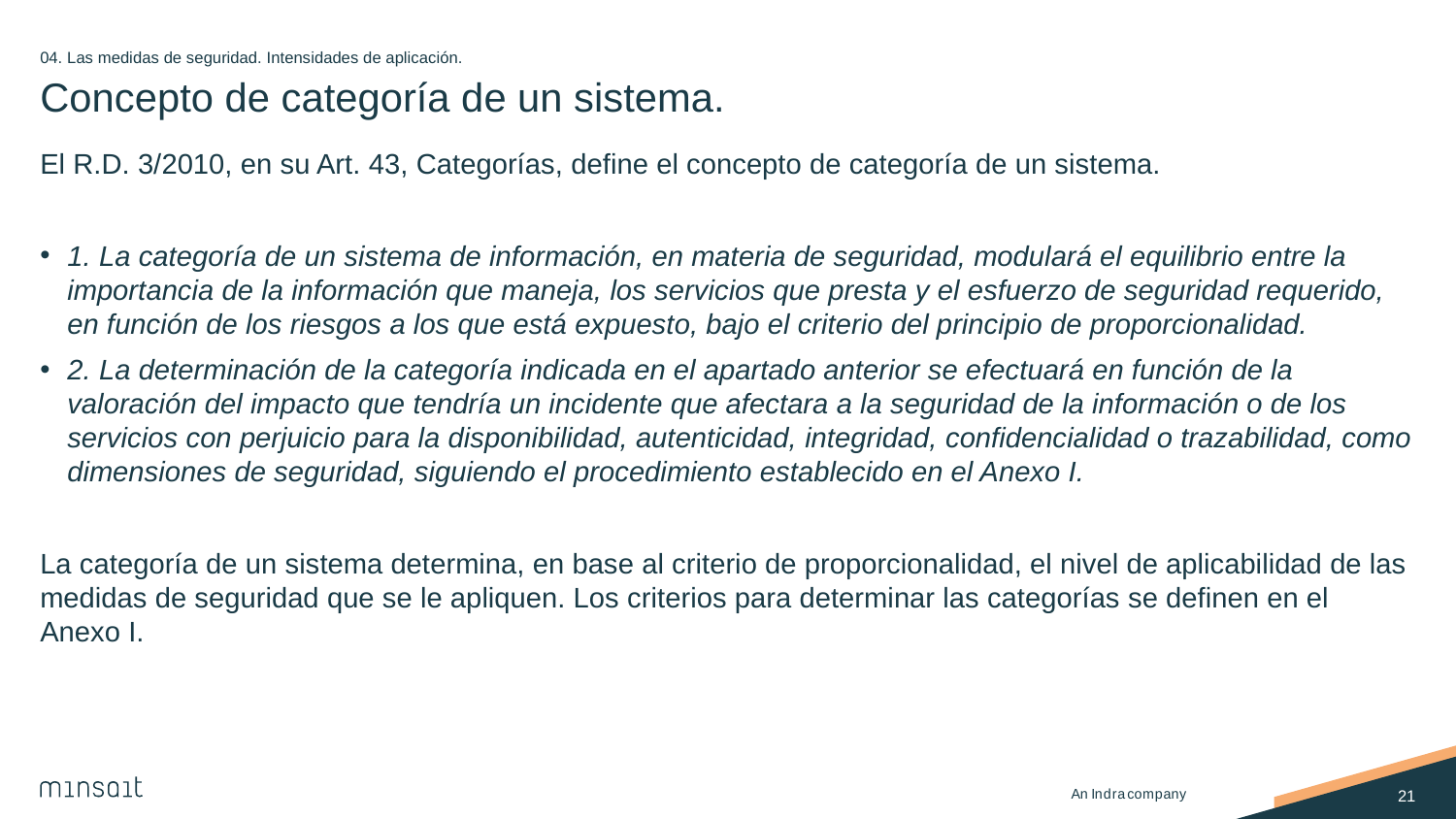

04. Las medidas de seguridad. Intensidades de aplicación.
# Concepto de categoría de un sistema.
El R.D. 3/2010, en su Art. 43, Categorías, define el concepto de categoría de un sistema.

1. La categoría de un sistema de información, en materia de seguridad, modulará el equilibrio entre la importancia de la información que maneja, los servicios que presta y el esfuerzo de seguridad requerido, en función de los riesgos a los que está expuesto, bajo el criterio del principio de proporcionalidad.
2. La determinación de la categoría indicada en el apartado anterior se efectuará en función de la valoración del impacto que tendría un incidente que afectara a la seguridad de la información o de los servicios con perjuicio para la disponibilidad, autenticidad, integridad, confidencialidad o trazabilidad, como dimensiones de seguridad, siguiendo el procedimiento establecido en el Anexo I.

La categoría de un sistema determina, en base al criterio de proporcionalidad, el nivel de aplicabilidad de las medidas de seguridad que se le apliquen. Los criterios para determinar las categorías se definen en el Anexo I.